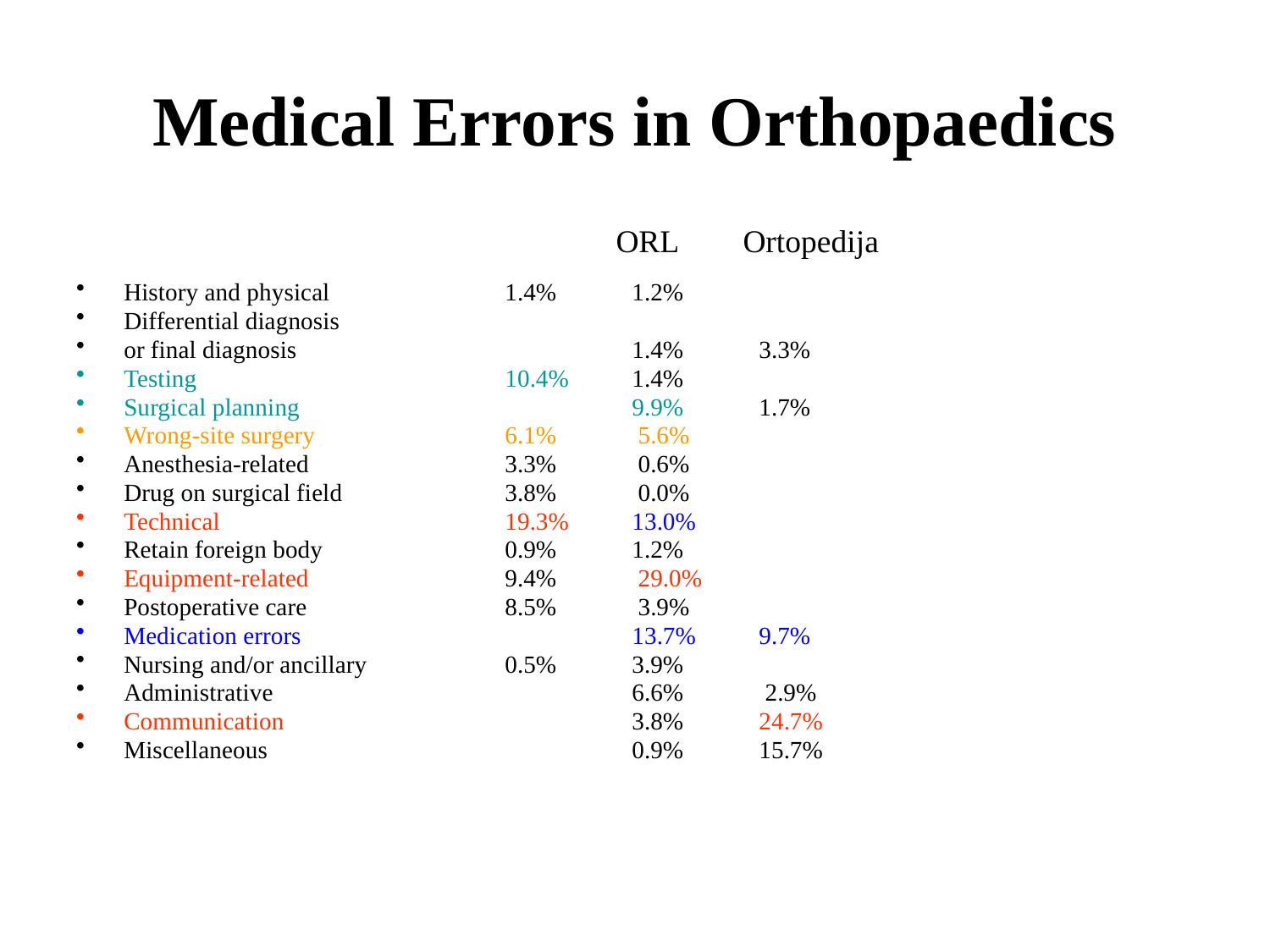

# Medical Errors in Orthopaedics
			ORL	Ortopedija

History and physical		1.4% 	1.2%
Differential diagnosis
or final diagnosis			1.4% 	3.3%
Testing 			10.4% 	1.4%
Surgical planning 			9.9% 	1.7%
Wrong-site surgery 		6.1%	 5.6%
Anesthesia-related 		3.3%	 0.6%
Drug on surgical field 		3.8%	 0.0%
Technical 			19.3% 	13.0%
Retain foreign body 		0.9% 	1.2%
Equipment-related 		9.4%	 29.0%
Postoperative care 		8.5%	 3.9%
Medication errors 			13.7% 	9.7%
Nursing and/or ancillary 		0.5% 	3.9%
Administrative 			6.6%	 2.9%
Communication 			3.8% 	24.7%
Miscellaneous 			0.9% 	15.7%